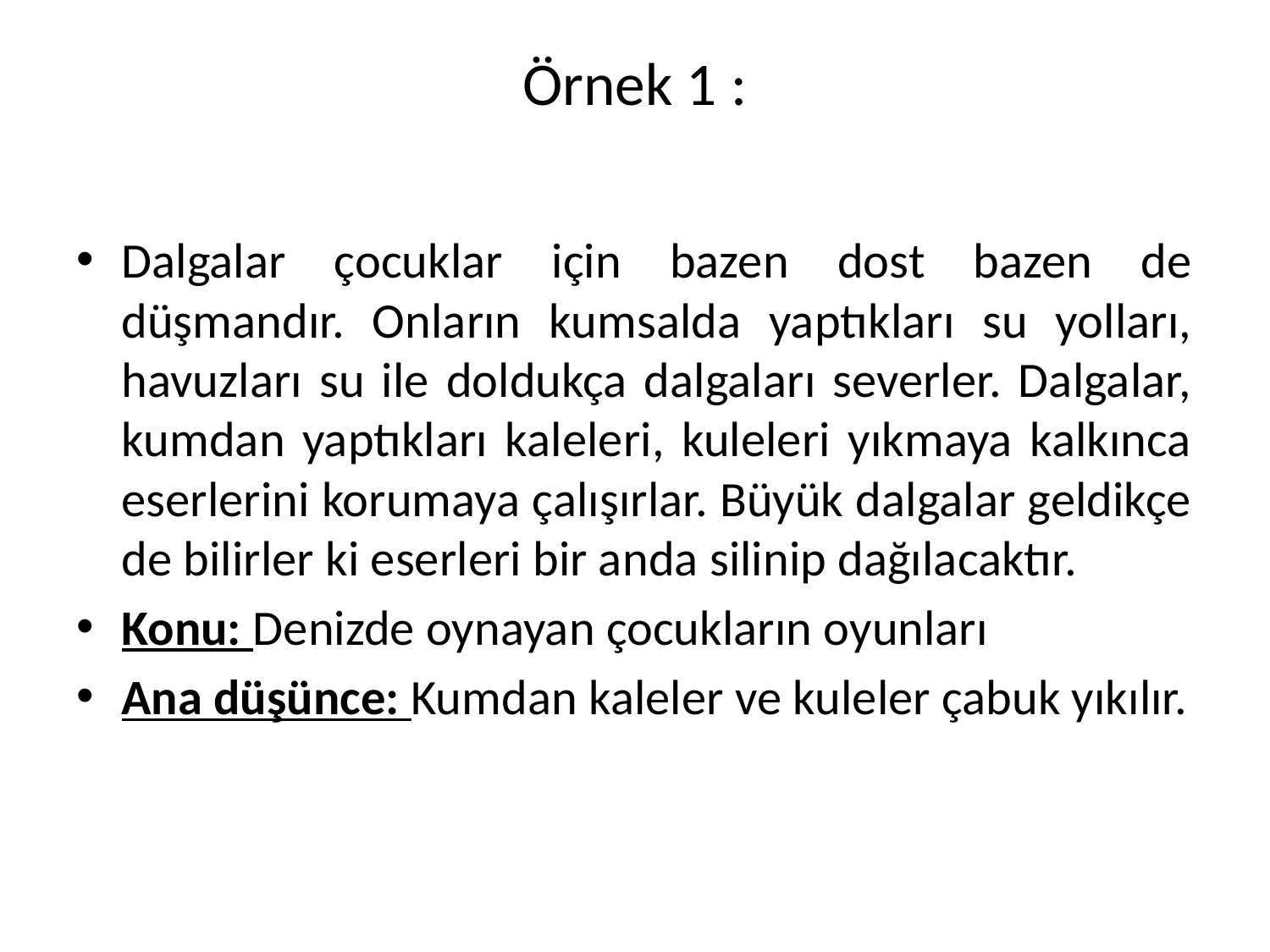

# Örnek 1 :
Dalgalar çocuklar için bazen dost bazen de düşmandır. Onların kumsalda yaptıkları su yolları, havuzları su ile doldukça dalgaları severler. Dalgalar, kumdan yaptıkları kaleleri, kuleleri yıkmaya kalkınca eserlerini korumaya çalışırlar. Büyük dalgalar geldikçe de bilirler ki eserleri bir anda silinip dağılacaktır.
Konu: Denizde oynayan çocukların oyunları
Ana düşünce: Kumdan kaleler ve kuleler çabuk yıkılır.